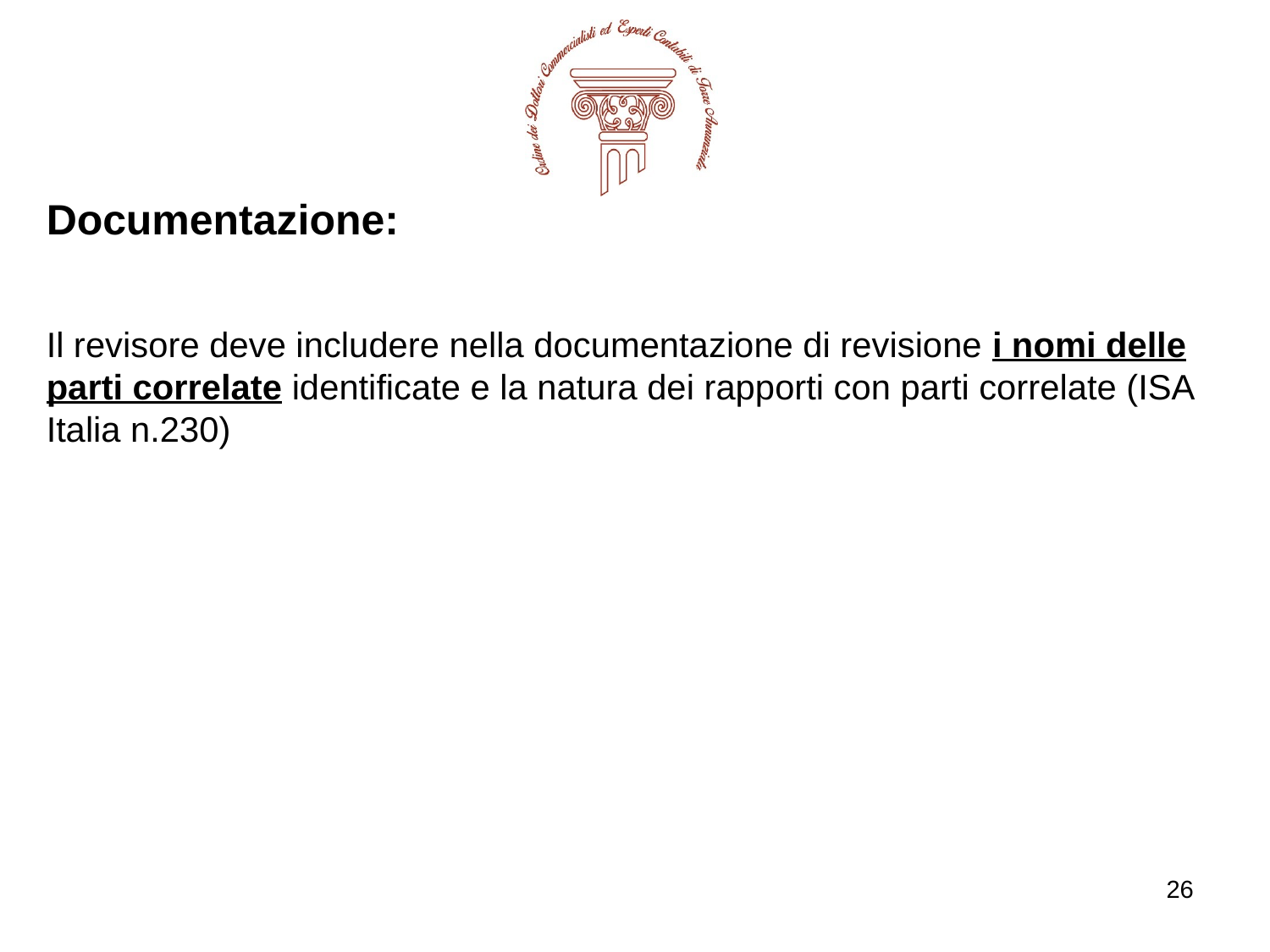

Documentazione:

Il revisore deve includere nella documentazione di revisione i nomi delle parti correlate identificate e la natura dei rapporti con parti correlate (ISA Italia n.230)
26